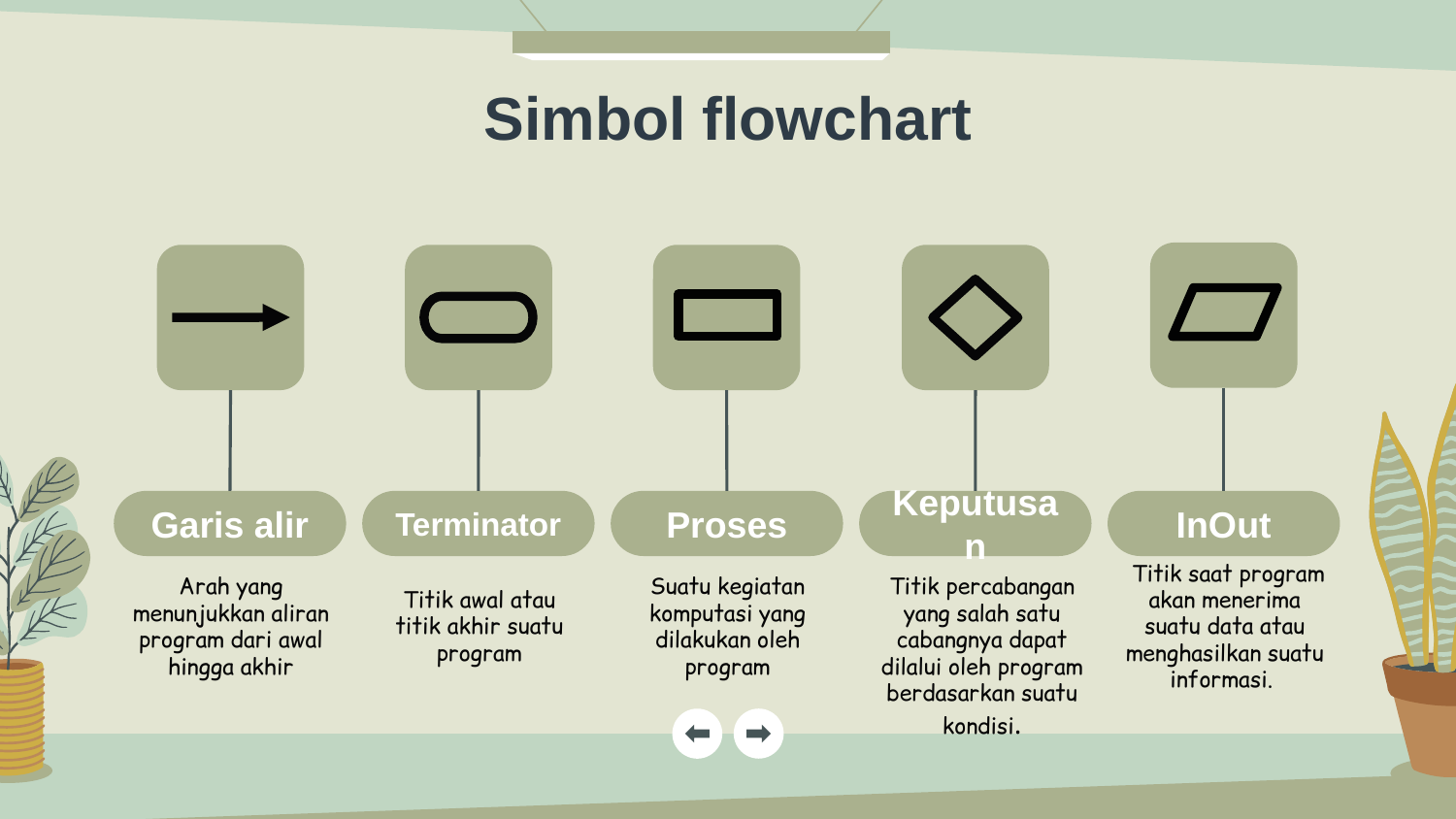

# Simbol flowchart

Garis alir
Terminator
Proses
Keputusan
InOut
Arah yang menunjukkan aliran program dari awal hingga akhir
Titik awal atau titik akhir suatu program
Suatu kegiatan komputasi yang dilakukan oleh program
 Titik saat program akan menerima suatu data atau menghasilkan suatu informasi.
Titik percabangan yang salah satu cabangnya dapat dilalui oleh program berdasarkan suatu kondisi.